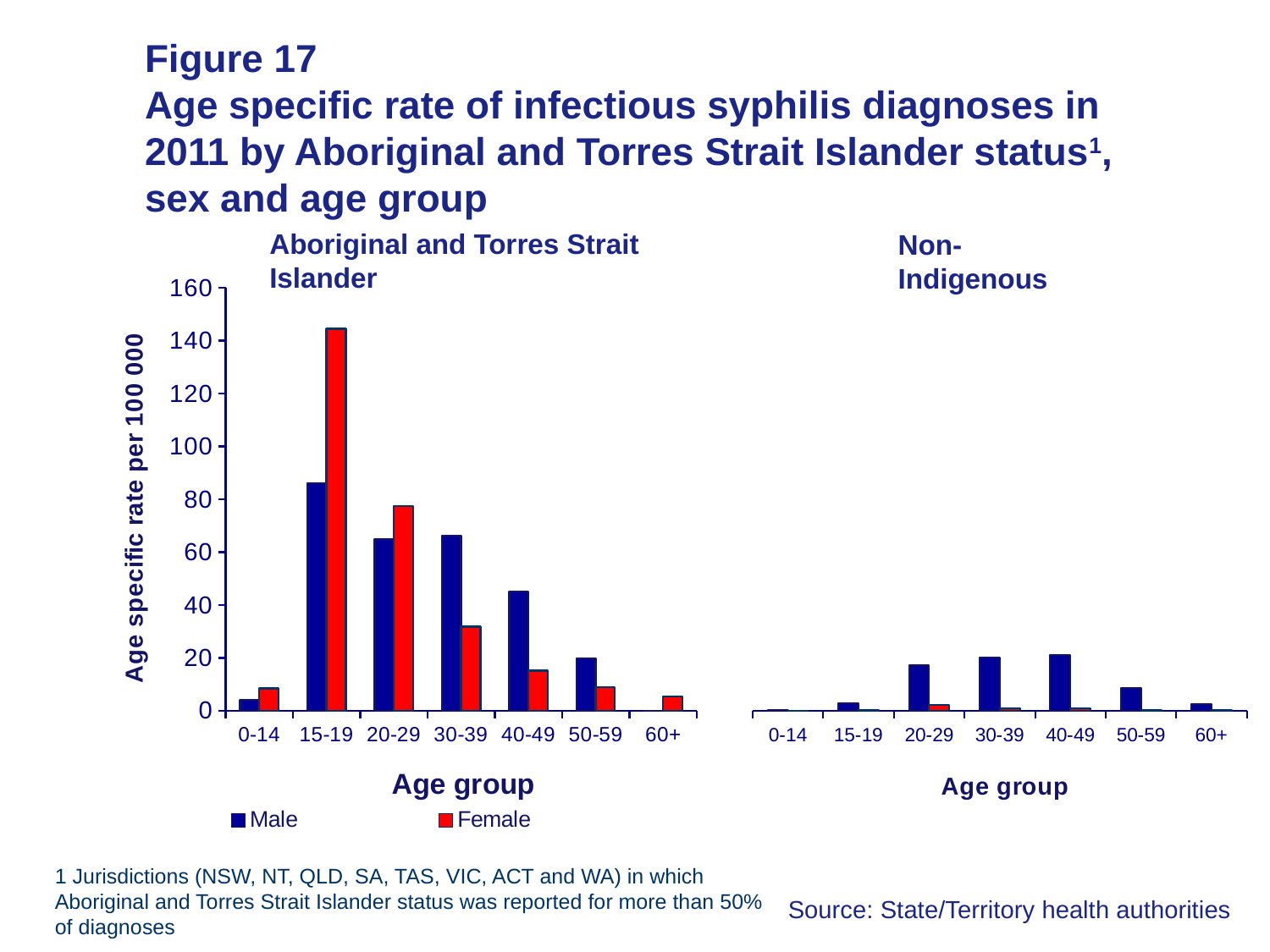

# Figure 17 Age specific rate of infectious syphilis diagnoses in 2011 by Aboriginal and Torres Strait Islander status1, sex and age group
Aboriginal and Torres Strait Islander
Non-Indigenous

### Chart

| Category | Male | Female |
|---|---|---|
| 0-14 | 4.015822340019677 | 8.358583220144185 |
| 15-19 | 86.09271523178808 | 144.43739871767772 |
| 20-29 | 64.97256713831938 | 77.39756549475807 |
| 30-39 | 66.14173228346458 | 31.791907514450866 |
| 40-49 | 45.009174947200776 | 15.187412672377134 |
| 50-59 | 19.8000198000198 | 8.955758552749417 |
| 60+ | 0.0 | 5.319431884674716 |

### Chart

| Category | Male | Female |
|---|---|---|
| 0-14 | 0.15046863456234505 | 0.0 |
| 15-19 | 2.9424313310088066 | 0.31087760748593396 |
| 20-29 | 17.36311259451291 | 2.063799882576915 |
| 30-39 | 20.10558629807846 | 1.0382066986480458 |
| 40-49 | 21.086992863024026 | 0.8709972650685908 |
| 50-59 | 8.71593617182324 | 0.22222995911709545 |
| 60+ | 2.481211285996309 | 0.136806641141588 |
1 Jurisdictions (NSW, NT, QLD, SA, TAS, VIC, ACT and WA) in which Aboriginal and Torres Strait Islander status was reported for more than 50% of diagnoses
 Source: State/Territory health authorities